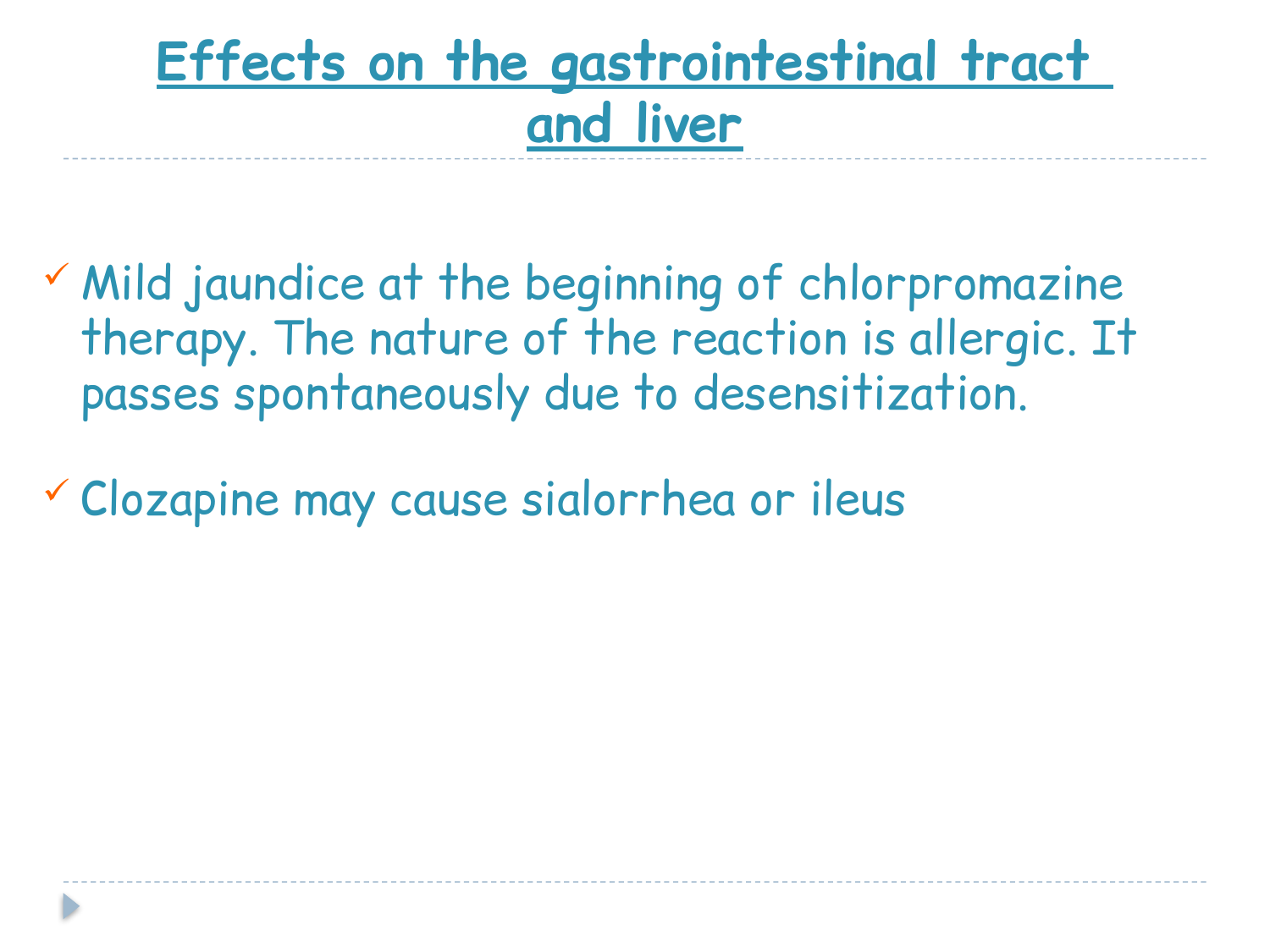

# Effects on the gastrointestinal tract and liver

Mild jaundice at the beginning of chlorpromazine therapy. The nature of the reaction is allergic. It passes spontaneously due to desensitization.

Clozapine may cause sialorrhea or ileus